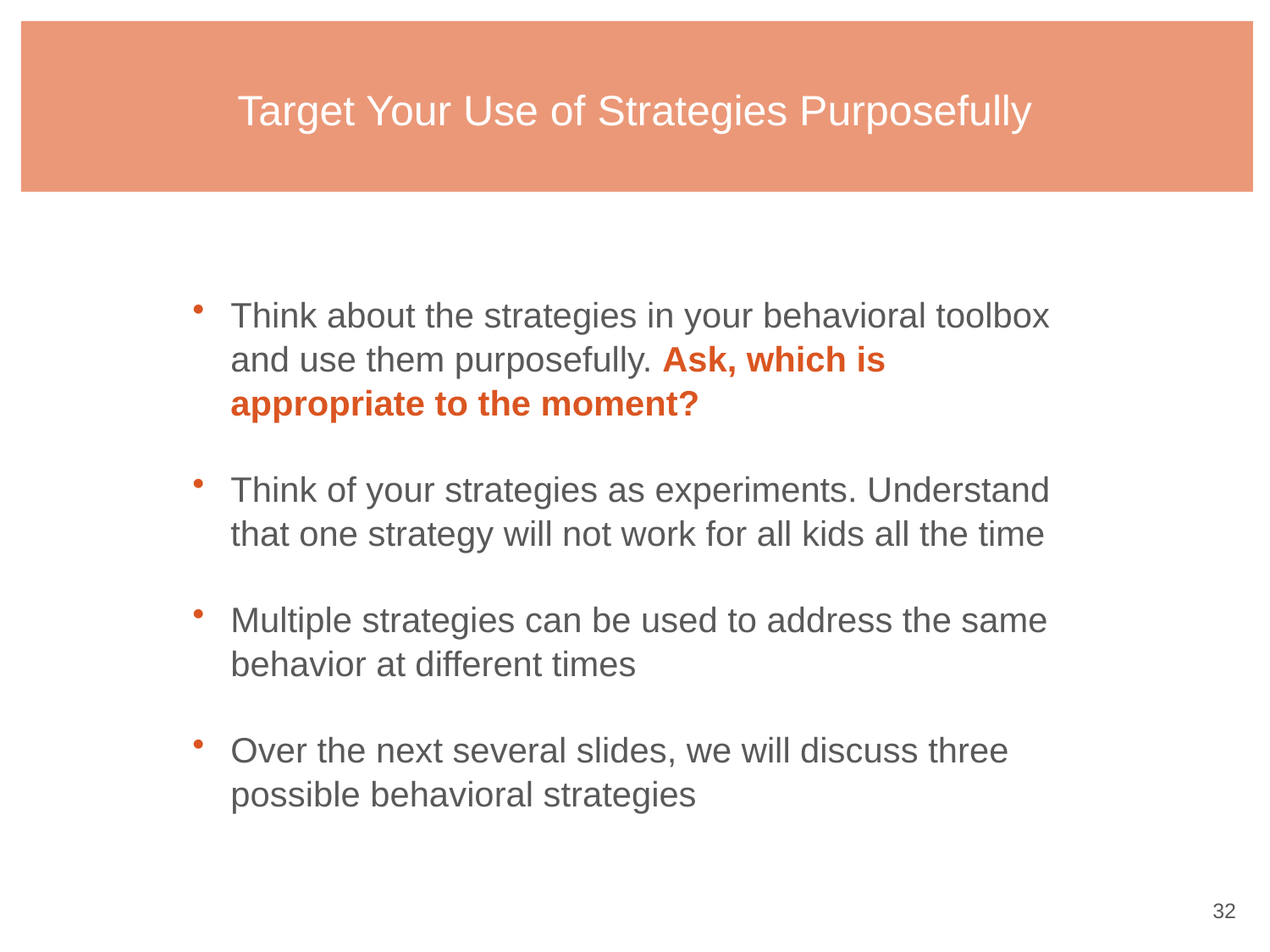

# Target Your Use of Strategies Purposefully
Think about the strategies in your behavioral toolbox and use them purposefully. Ask, which is appropriate to the moment?
Think of your strategies as experiments. Understand that one strategy will not work for all kids all the time
Multiple strategies can be used to address the same behavior at different times
Over the next several slides, we will discuss three possible behavioral strategies
32